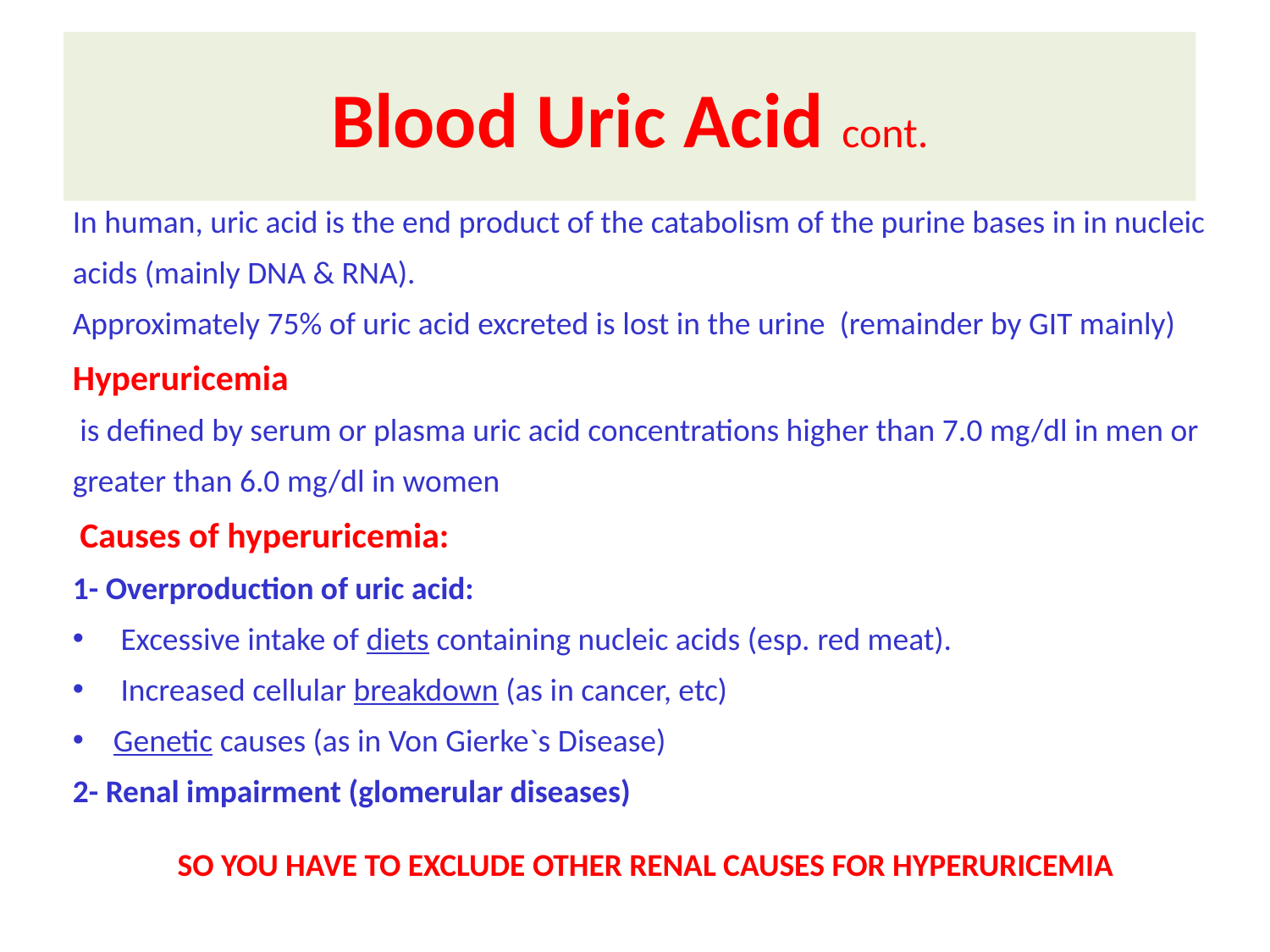

Blood Uric Acid cont.
In human, uric acid is the end product of the catabolism of the purine bases in in nucleic
acids (mainly DNA & RNA).
Approximately 75% of uric acid excreted is lost in the urine  (remainder by GIT mainly)
Hyperuricemia
 is defined by serum or plasma uric acid concentrations higher than 7.0 mg/dl in men or
greater than 6.0 mg/dl in women
 Causes of hyperuricemia:
1- Overproduction of uric acid:
 Excessive intake of diets containing nucleic acids (esp. red meat).
 Increased cellular breakdown (as in cancer, etc)
Genetic causes (as in Von Gierke`s Disease)
2- Renal impairment (glomerular diseases)

SO YOU HAVE TO EXCLUDE OTHER RENAL CAUSES FOR HYPERURICEMIA